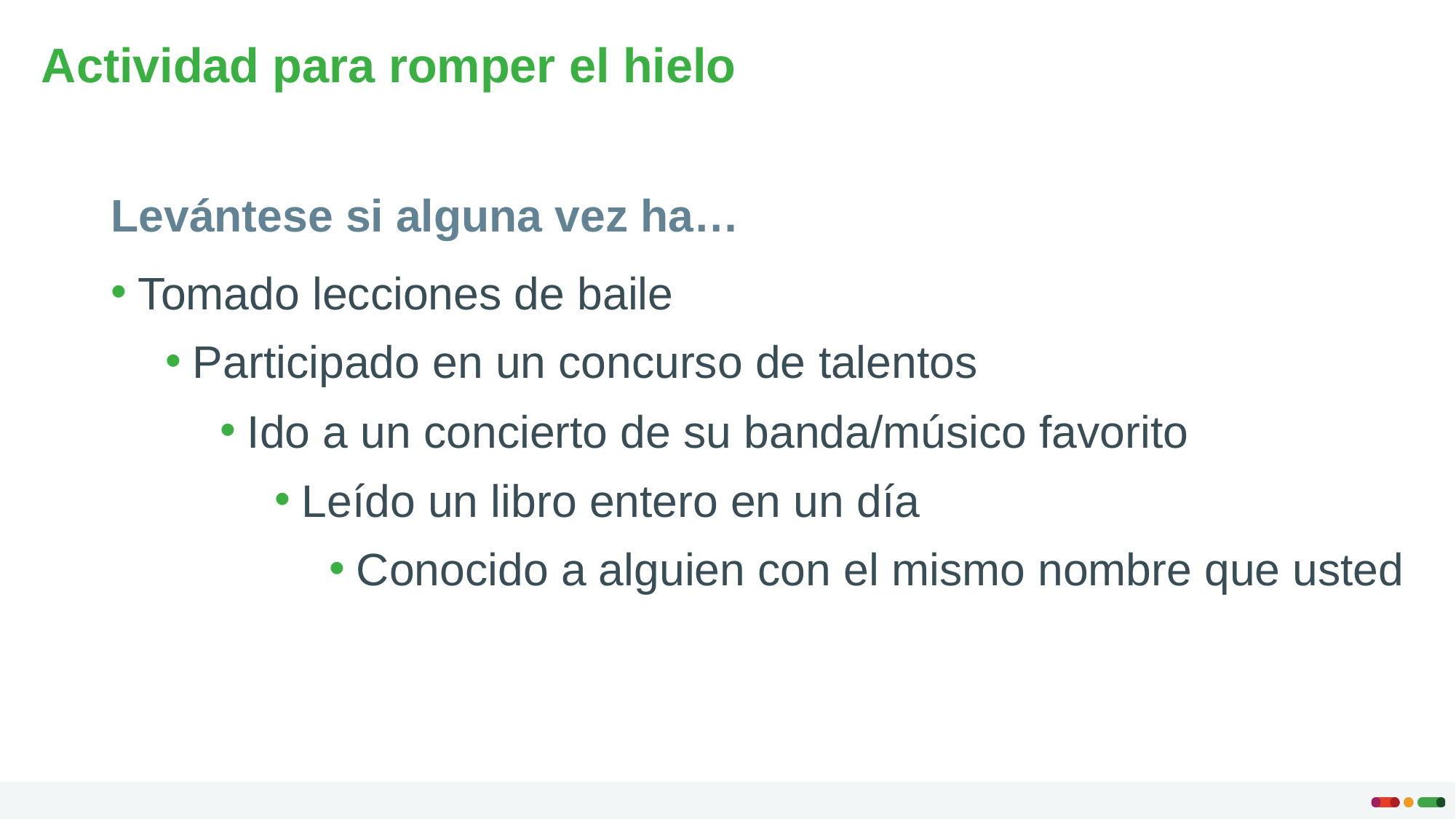

# Actividad para romper el hielo
Levántese si alguna vez ha…
Tomado lecciones de baile
Participado en un concurso de talentos
Ido a un concierto de su banda/músico favorito
Leído un libro entero en un día
Conocido a alguien con el mismo nombre que usted